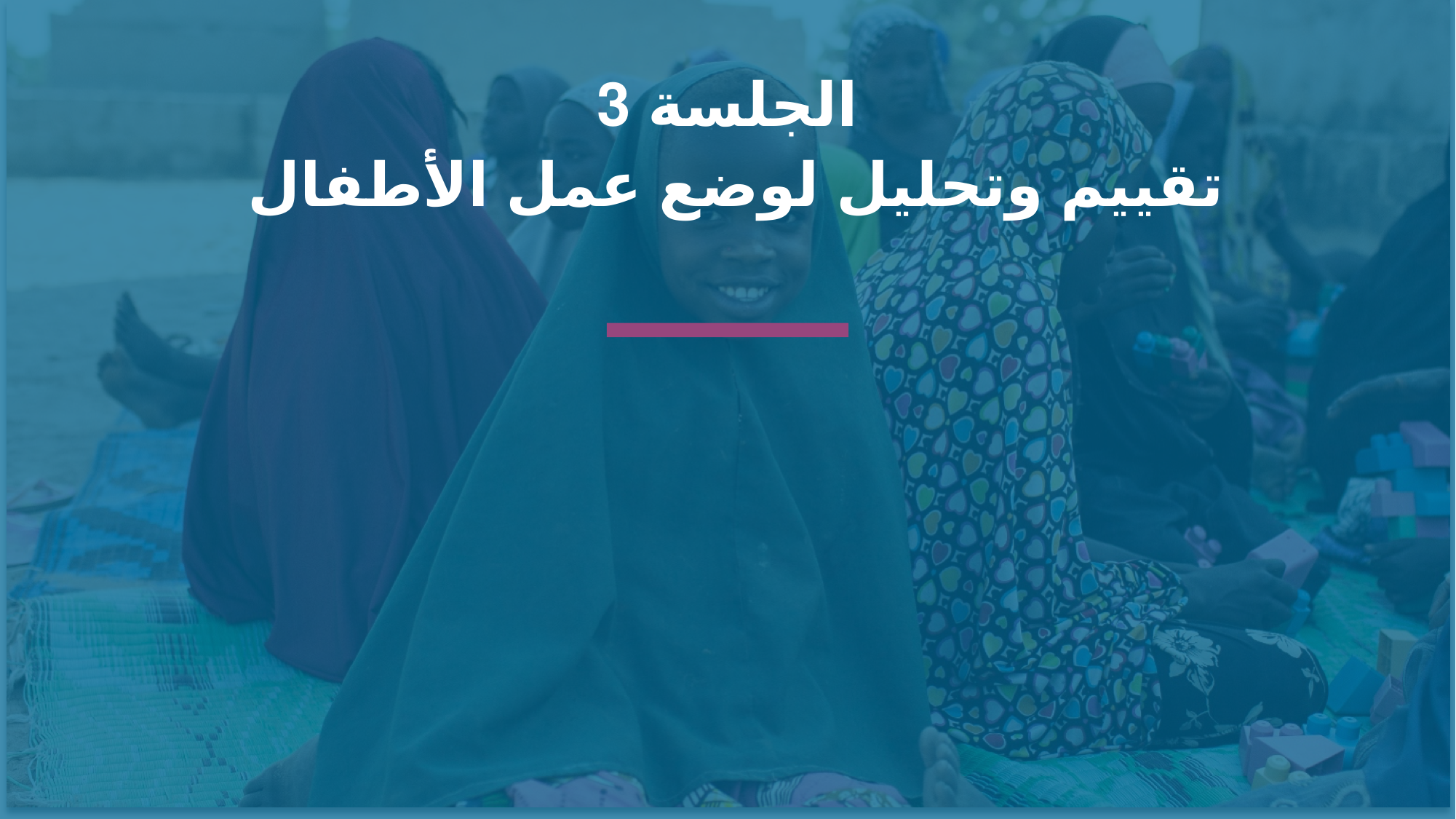

الجلسة 3
 تقييم وتحليل لوضع عمل الأطفال